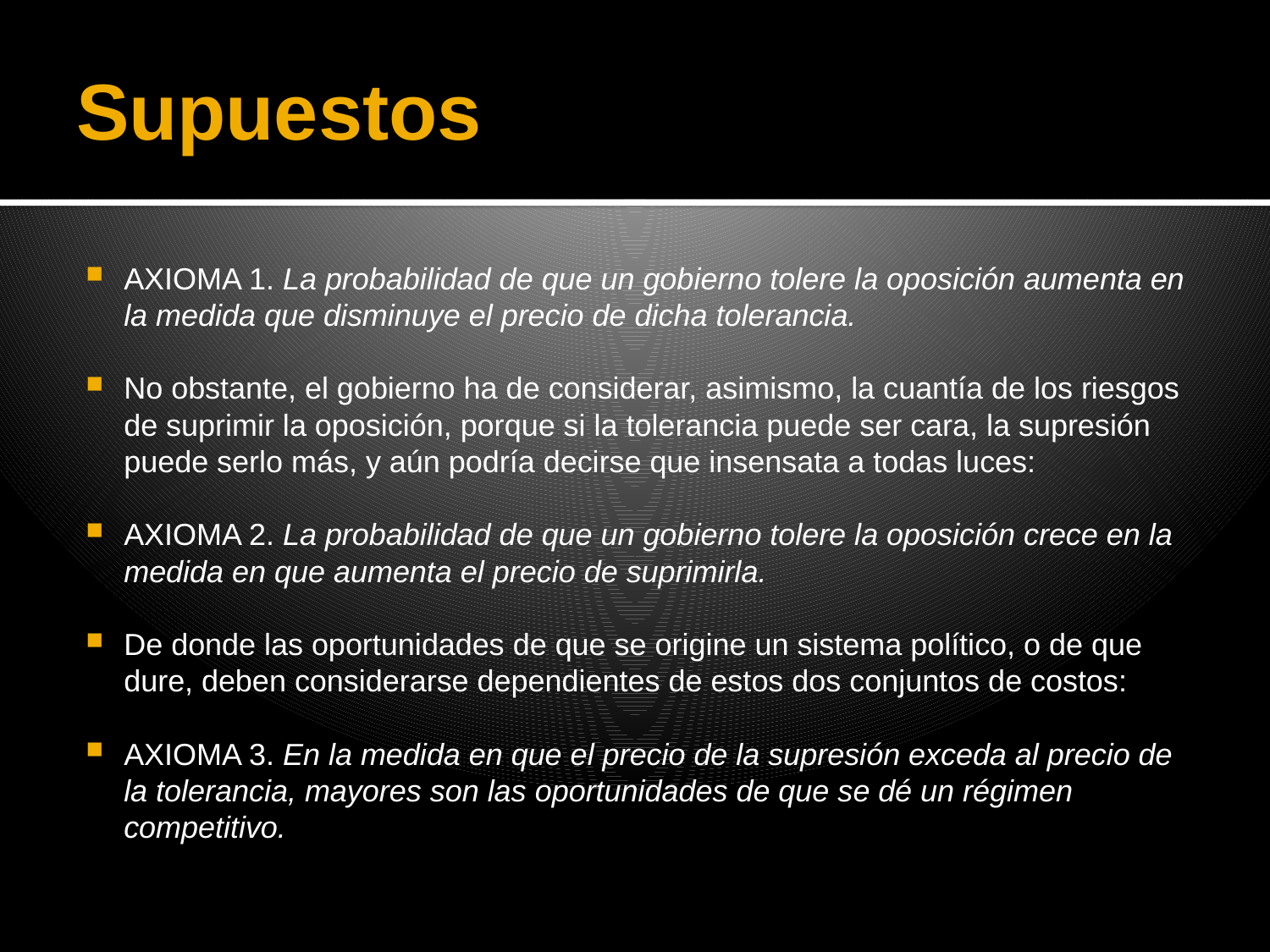

# Supuestos
AXIOMA 1. La probabilidad de que un gobierno tolere la oposición aumenta en la medida que disminuye el precio de dicha tolerancia.

No obstante, el gobierno ha de considerar, asimismo, la cuantía de los riesgos de suprimir la oposición, porque si la tolerancia puede ser cara, la supresión puede serlo más, y aún podría decirse que insensata a todas luces:

AXIOMA 2. La probabilidad de que un gobierno tolere la oposición crece en la medida en que aumenta el precio de suprimirla.

De donde las oportunidades de que se origine un sistema político, o de que dure, deben considerarse dependientes de estos dos conjuntos de costos:

Axioma 3. En la medida en que el precio de la supresión exceda al precio de la tolerancia, mayores son las oportunidades de que se dé un régimen competitivo.